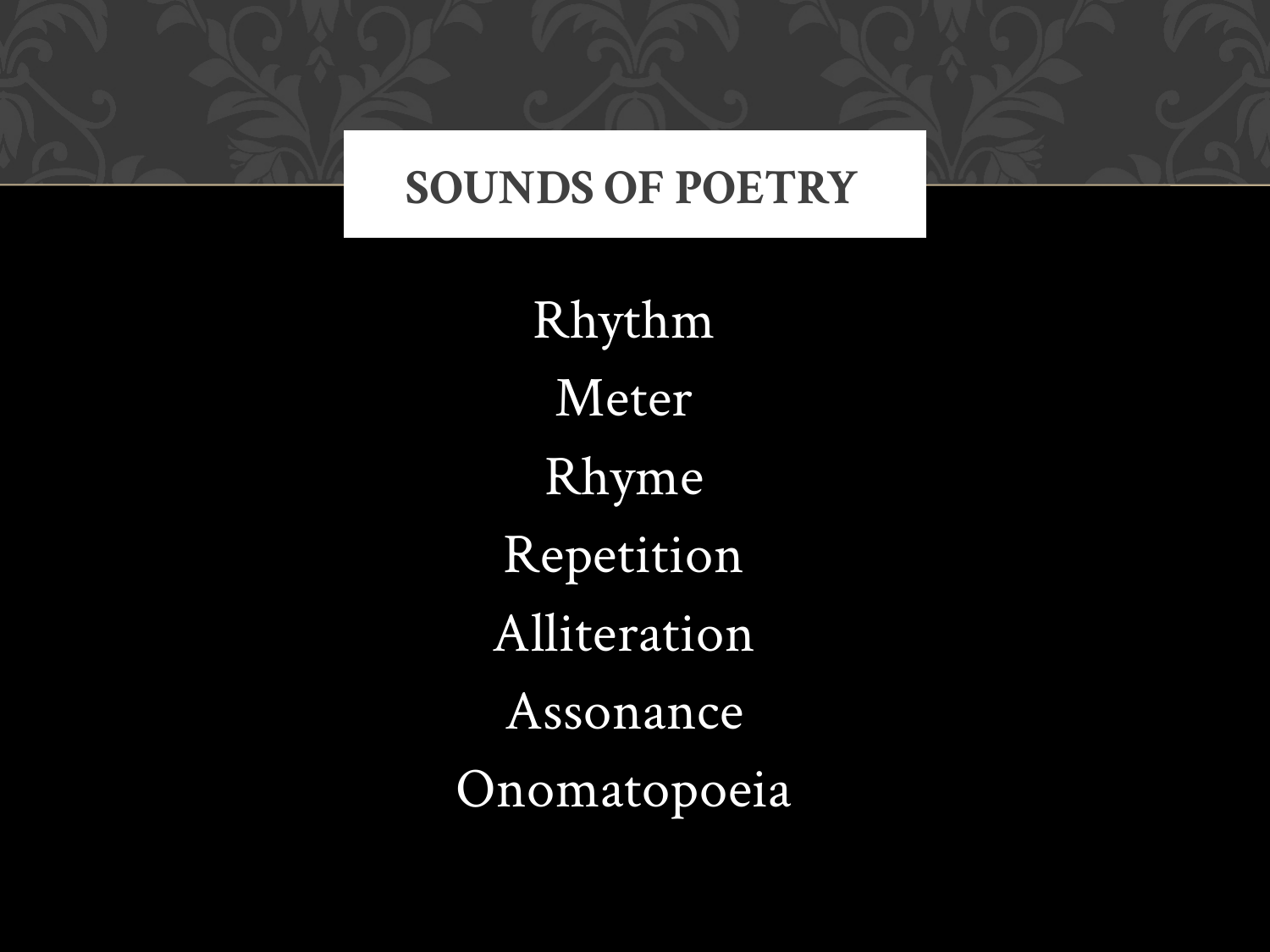

# SOUNDS OF POETRY
Rhythm
Meter
Rhyme
Repetition
Alliteration
Assonance
Onomatopoeia